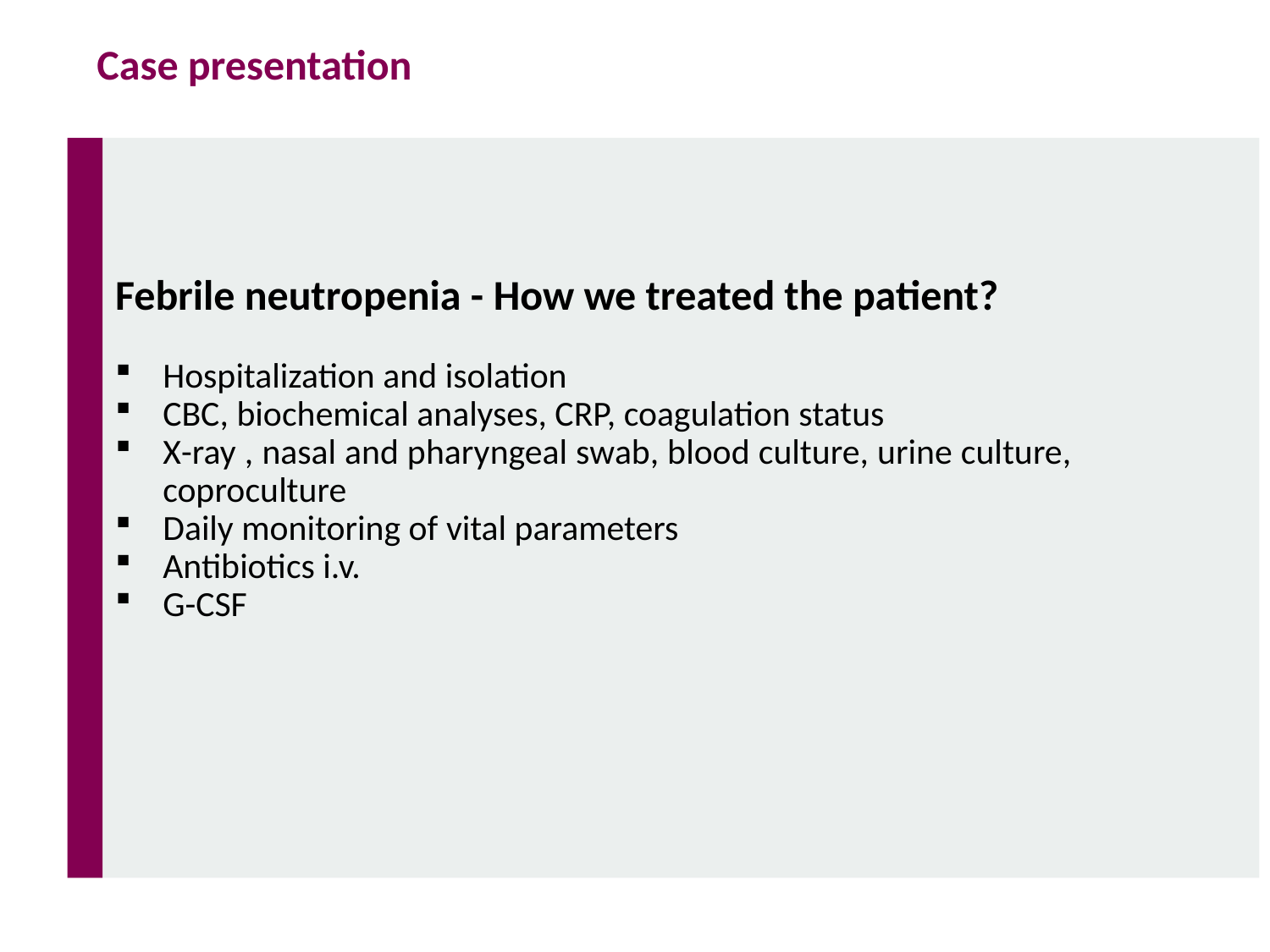

Case presentation
Febrile neutropenia - How we treated the patient?

Hospitalization and isolation
CBC, biochemical analyses, CRP, coagulation status
X-ray , nasal and pharyngeal swab, blood culture, urine culture, coproculture
Daily monitoring of vital parameters
Antibiotics i.v.
G-CSF